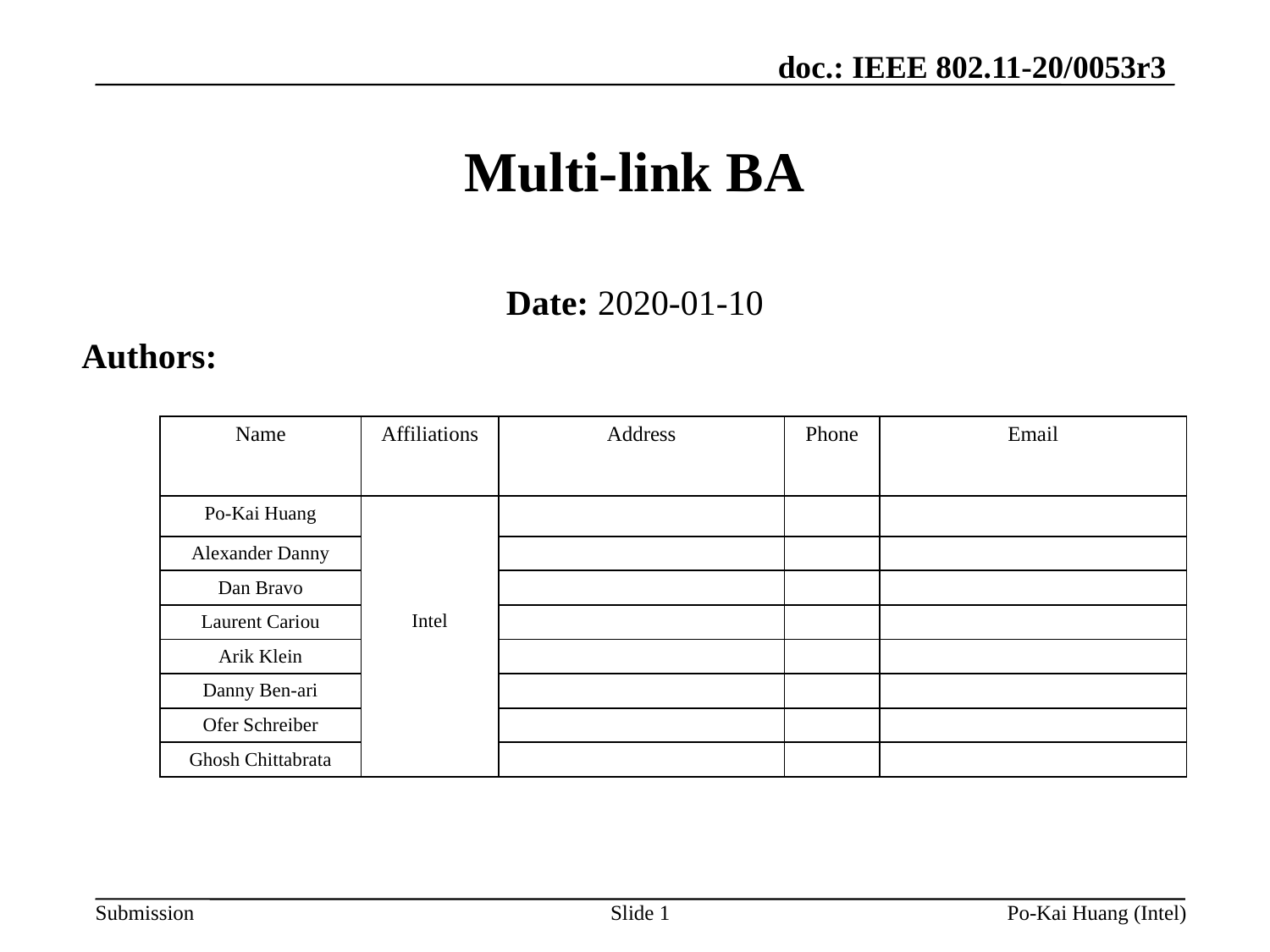

# Multi-link BA
Date: 2020-01-10
Authors:
| Name | Affiliations | Address | Phone | Email |
| --- | --- | --- | --- | --- |
| Po-Kai Huang | Intel |  |  |  |
| Alexander Danny |  |  |  |  |
| Dan Bravo |  |  |  |  |
| Laurent Cariou |  |  |  |  |
| Arik Klein |  |  |  |  |
| Danny Ben-ari |  |  |  |  |
| Ofer Schreiber |  |  |  |  |
| Ghosh Chittabrata |  |  |  |  |
Slide 1
Po-Kai Huang (Intel)